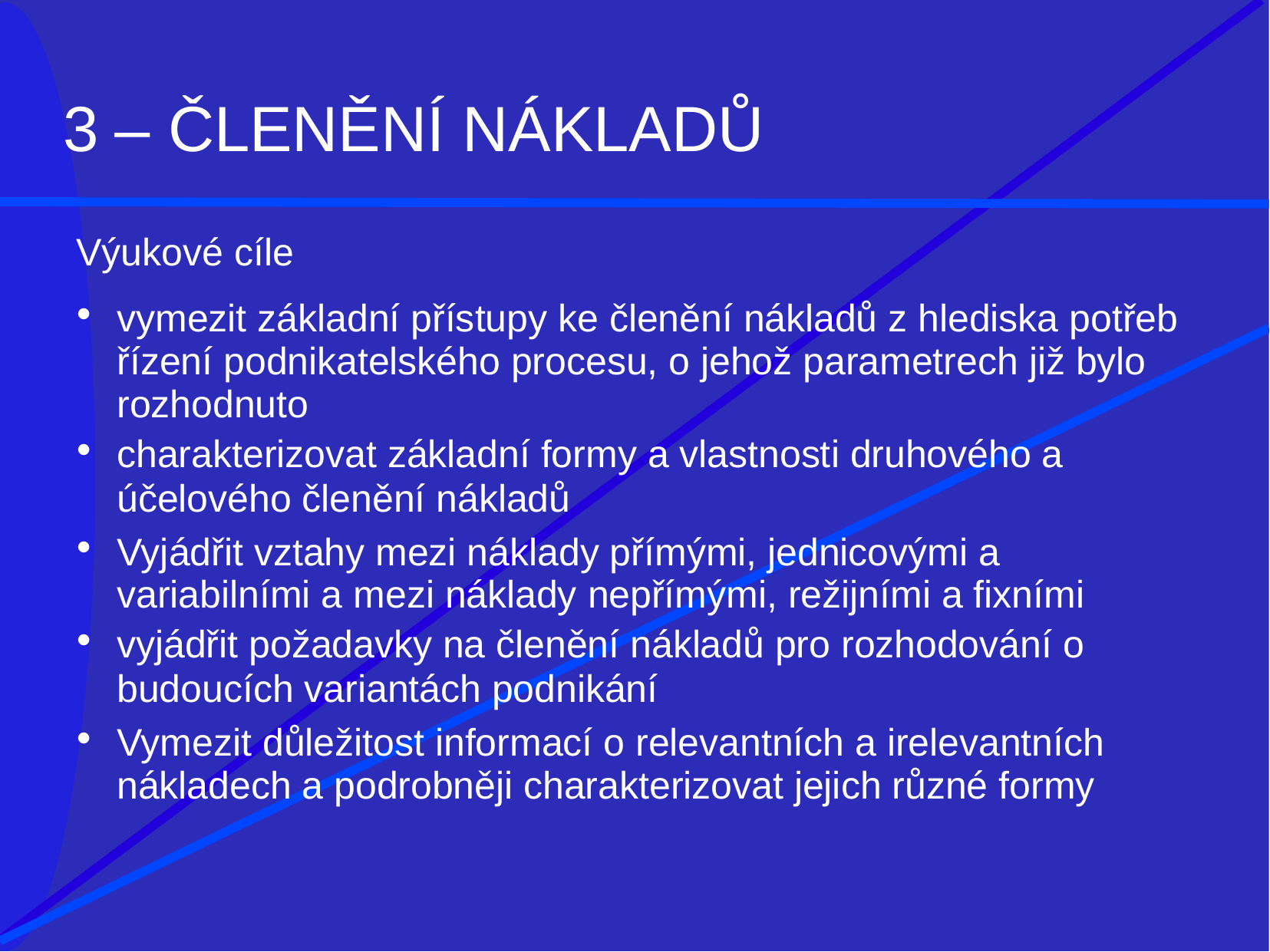

# 3 – ČLENěNÍ NÁKLAdů
Výukové cíle
vymezit základní přístupy ke členění nákladů z hlediska potřeb řízení podnikatelského procesu, o jehož parametrech již bylo rozhodnuto
charakterizovat základní formy a vlastnosti druhového a
účelového členění nákladů
Vyjádřit vztahy mezi náklady přímými, jednicovými a variabilními a mezi náklady nepřímými, režijními a fixními
vyjádřit požadavky na členění nákladů pro rozhodování o
budoucích variantách podnikání
Vymezit důležitost informací o relevantních a irelevantních nákladech a podrobněji charakterizovat jejich různé formy